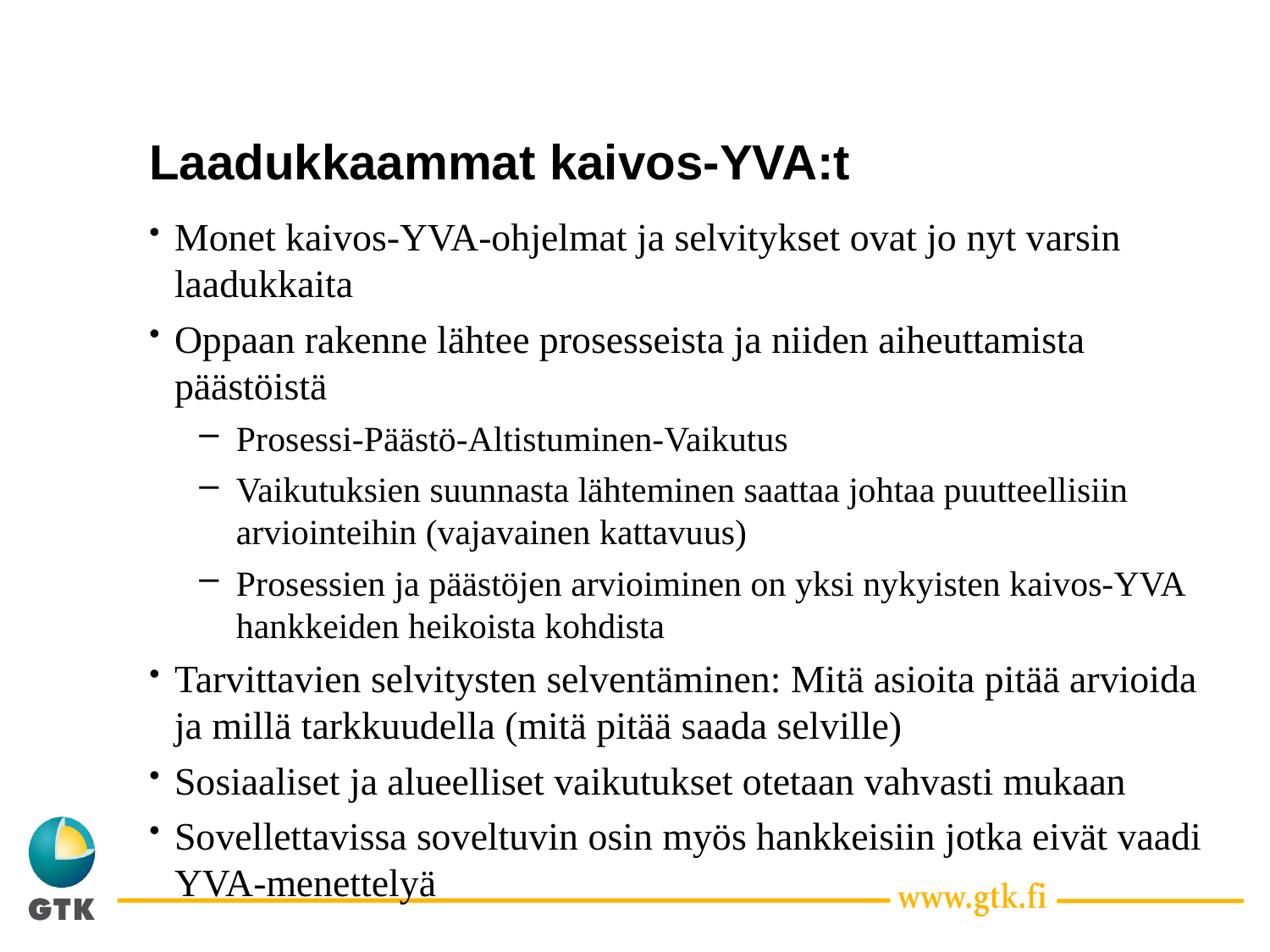

# Laadukkaammat kaivos-YVA:t
Monet kaivos-YVA-ohjelmat ja selvitykset ovat jo nyt varsin laadukkaita
Oppaan rakenne lähtee prosesseista ja niiden aiheuttamista päästöistä
Prosessi-Päästö-Altistuminen-Vaikutus
Vaikutuksien suunnasta lähteminen saattaa johtaa puutteellisiin arviointeihin (vajavainen kattavuus)
Prosessien ja päästöjen arvioiminen on yksi nykyisten kaivos-YVA hankkeiden heikoista kohdista
Tarvittavien selvitysten selventäminen: Mitä asioita pitää arvioida ja millä tarkkuudella (mitä pitää saada selville)
Sosiaaliset ja alueelliset vaikutukset otetaan vahvasti mukaan
Sovellettavissa soveltuvin osin myös hankkeisiin jotka eivät vaadi YVA-menettelyä